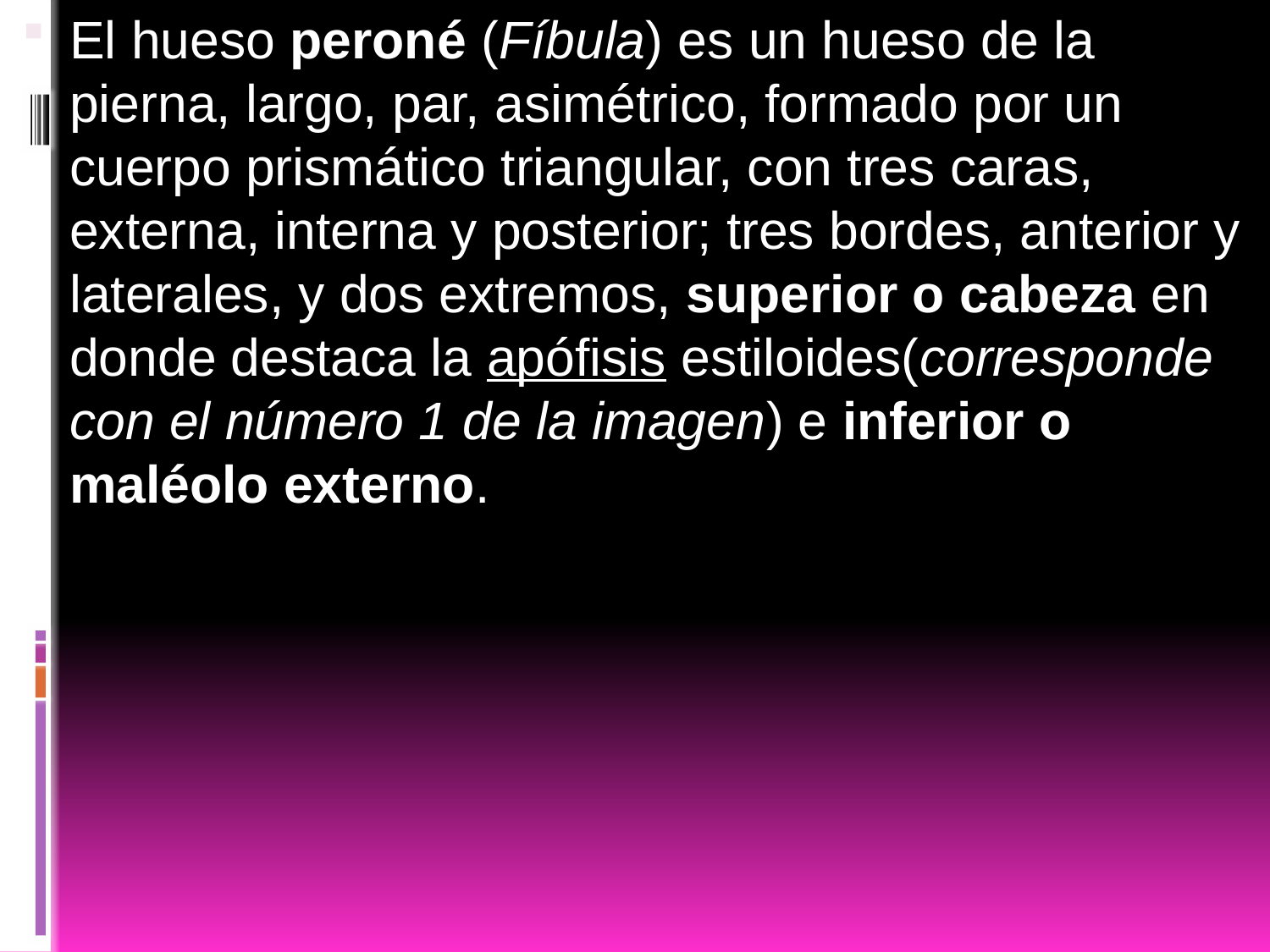

El hueso peroné (Fíbula) es un hueso de la pierna, largo, par, asimétrico, formado por un cuerpo prismático triangular, con tres caras, externa, interna y posterior; tres bordes, anterior y laterales, y dos extremos, superior o cabeza en donde destaca la apófisis estiloides(corresponde con el número 1 de la imagen) e inferior o maléolo externo.